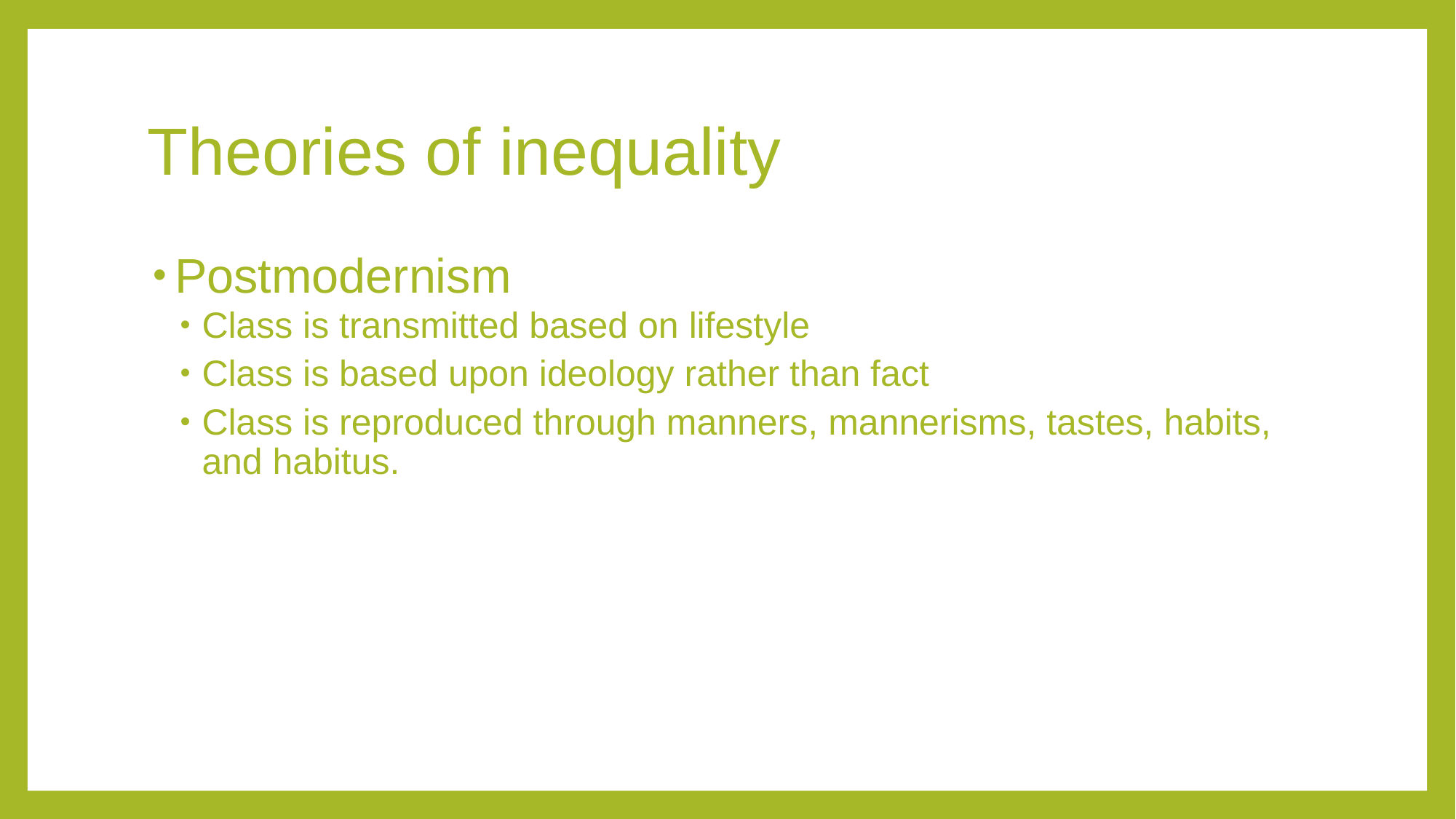

# Theories of inequality
Postmodernism
Class is transmitted based on lifestyle
Class is based upon ideology rather than fact
Class is reproduced through manners, mannerisms, tastes, habits, and habitus.